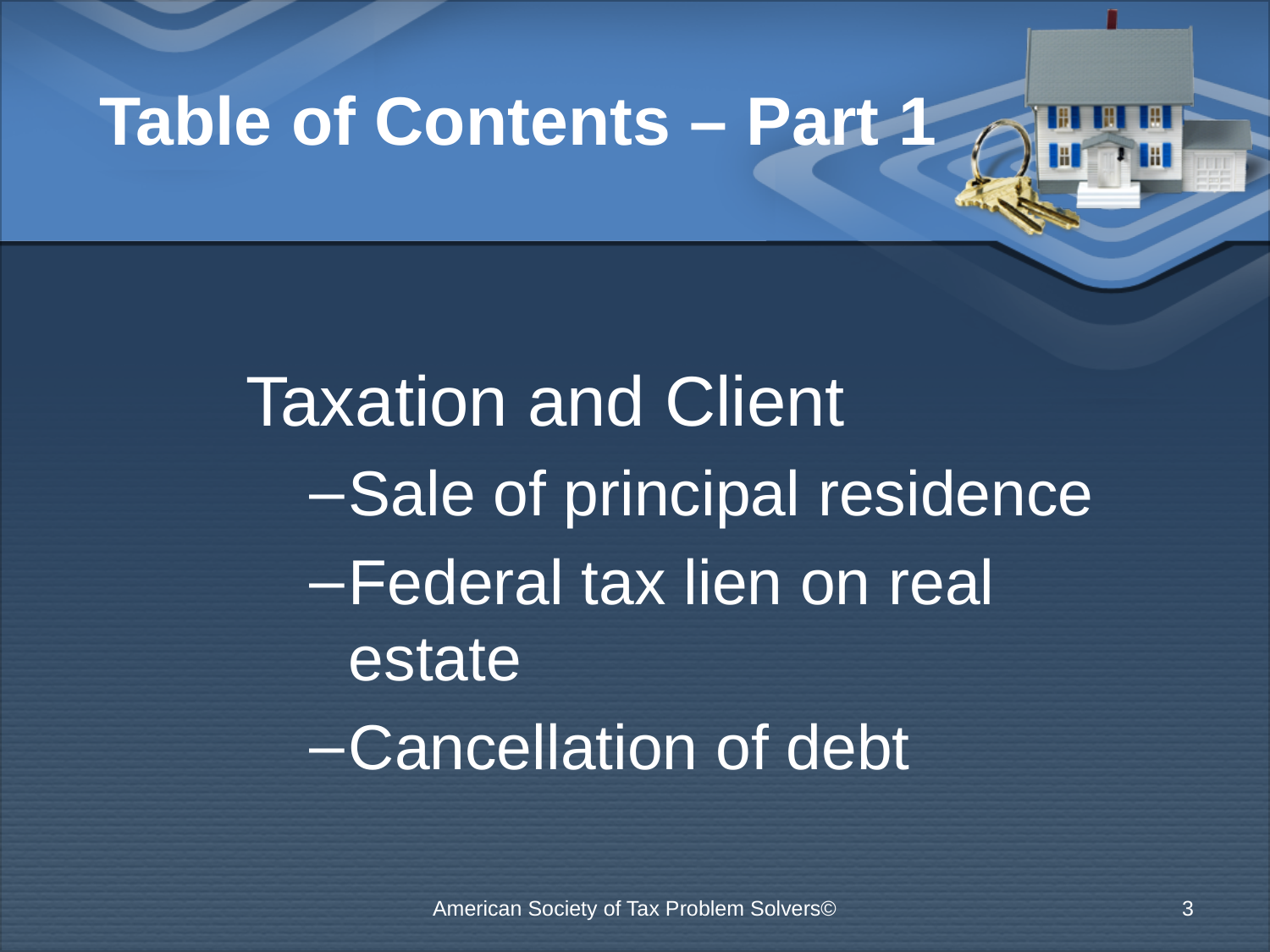

# Table of Contents – Part 1
Taxation and Client
Sale of principal residence
Federal tax lien on real estate
Cancellation of debt
American Society of Tax Problem Solvers©
3